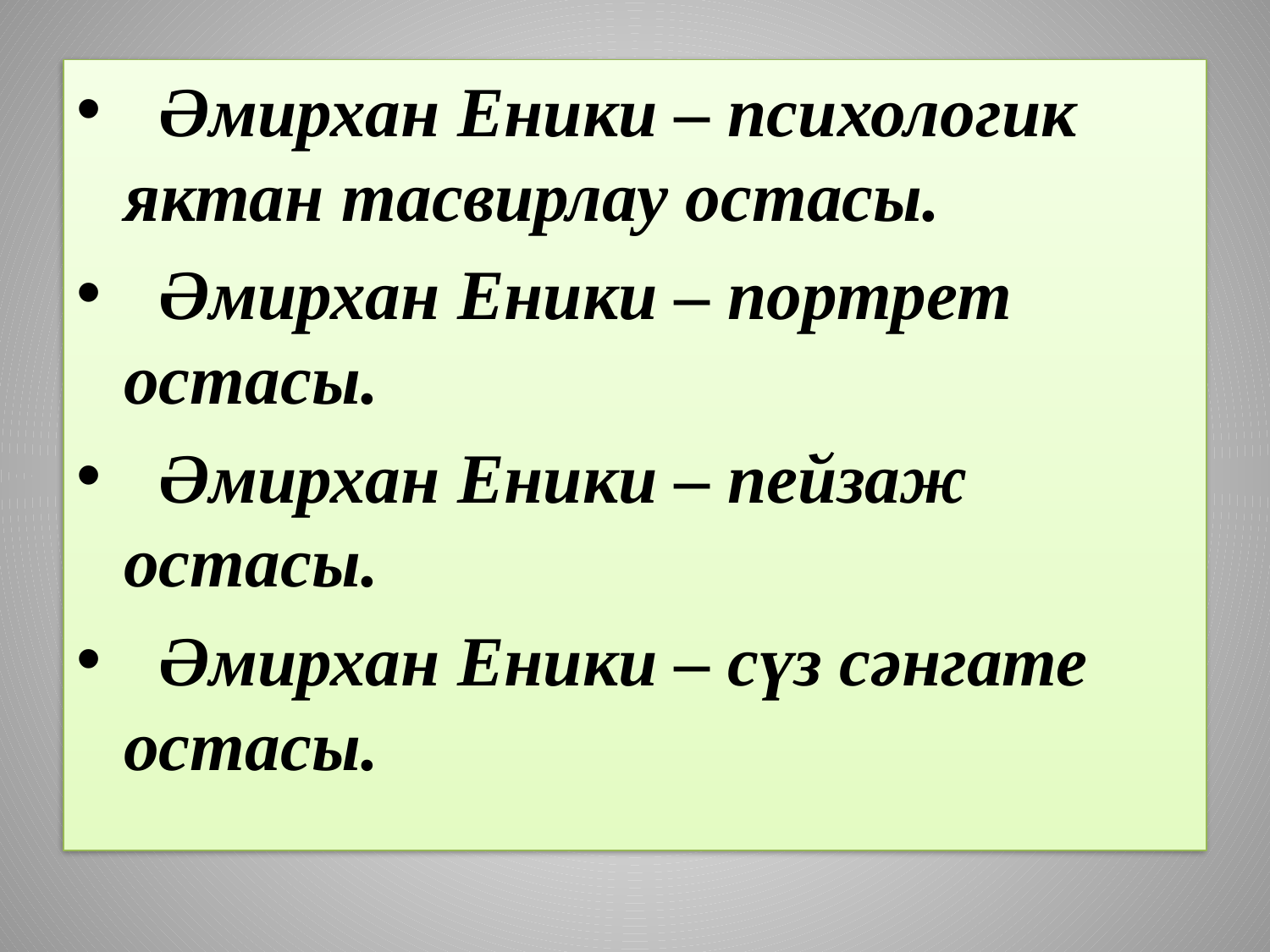

Әмирхан Еники – психологик яктан тасвирлау остасы.
  Әмирхан Еники – портрет остасы.
  Әмирхан Еники – пейзаж остасы.
  Әмирхан Еники – сүз сәнгате остасы.